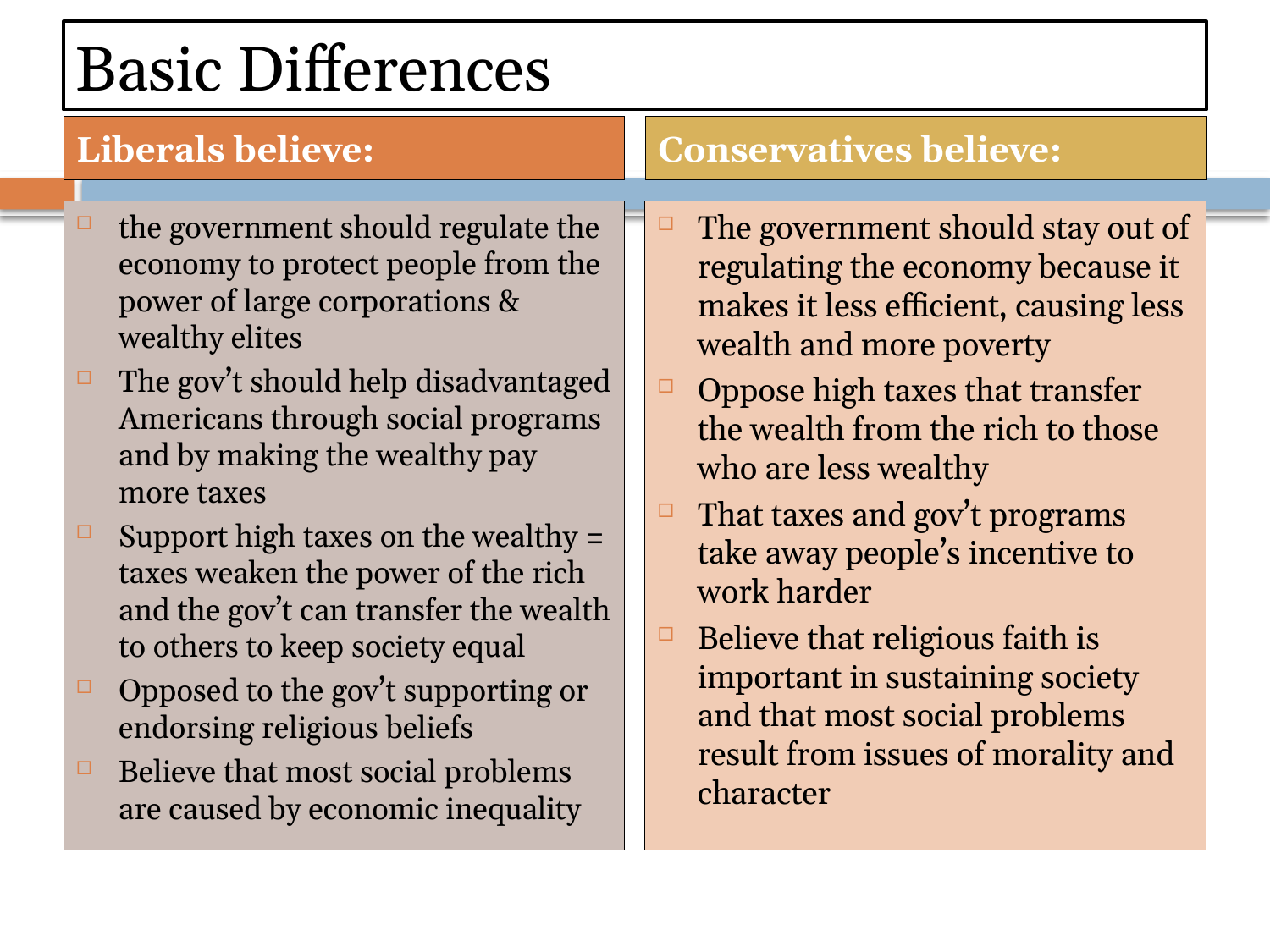

# Basic Differences
Liberals believe:
Conservatives believe:
the government should regulate the economy to protect people from the power of large corporations & wealthy elites
The gov’t should help disadvantaged Americans through social programs and by making the wealthy pay more taxes
Support high taxes on the wealthy = taxes weaken the power of the rich and the gov’t can transfer the wealth to others to keep society equal
Opposed to the gov’t supporting or endorsing religious beliefs
Believe that most social problems are caused by economic inequality

The government should stay out of regulating the economy because it makes it less efficient, causing less wealth and more poverty
Oppose high taxes that transfer the wealth from the rich to those who are less wealthy
That taxes and gov’t programs take away people’s incentive to work harder
Believe that religious faith is important in sustaining society and that most social problems result from issues of morality and character